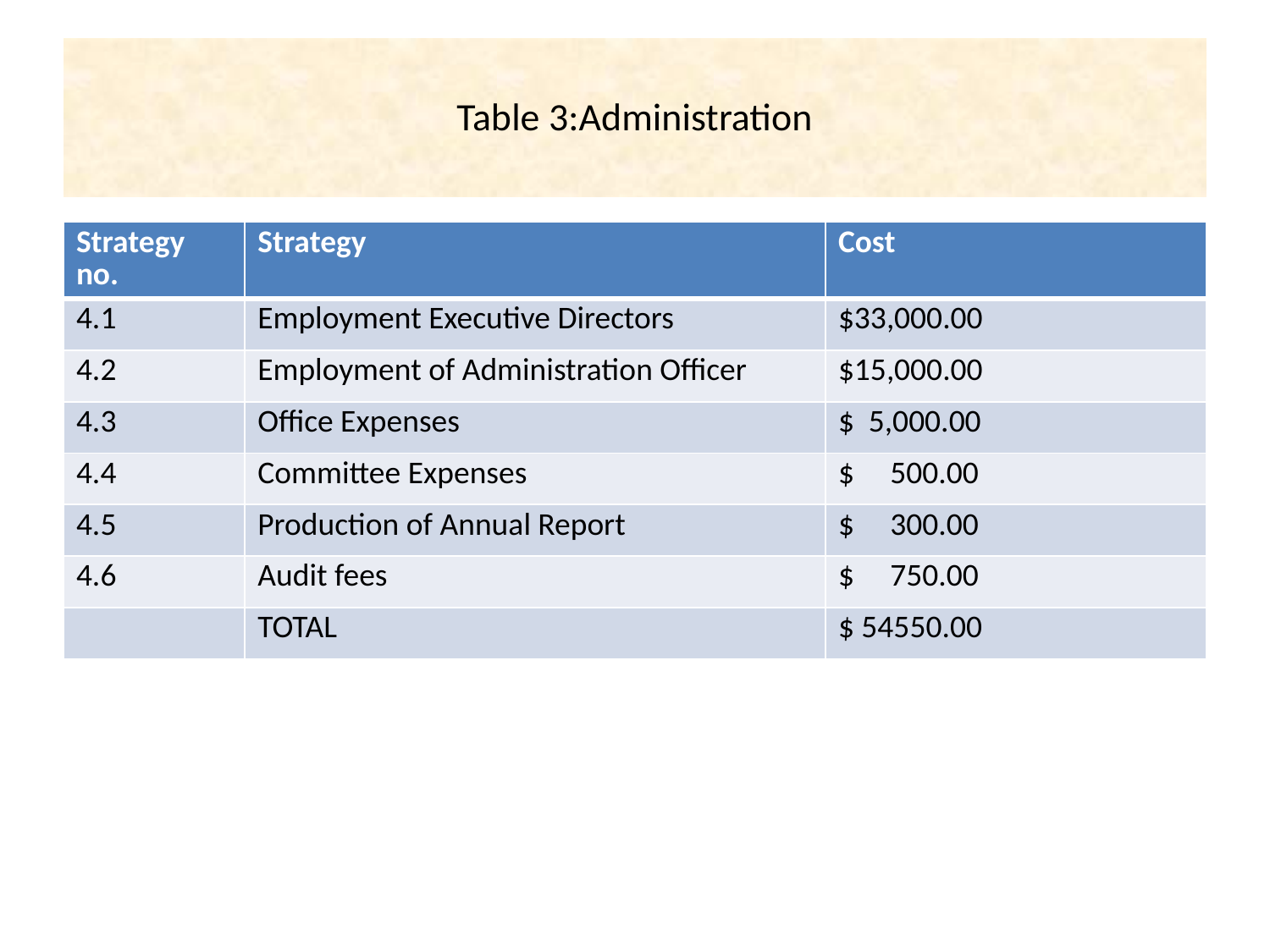

# Table 3:Administration
| Strategy no. | Strategy | Cost |
| --- | --- | --- |
| 4.1 | Employment Executive Directors | $33,000.00 |
| 4.2 | Employment of Administration Officer | $15,000.00 |
| 4.3 | Office Expenses | $ 5,000.00 |
| 4.4 | Committee Expenses | $ 500.00 |
| 4.5 | Production of Annual Report | $ 300.00 |
| 4.6 | Audit fees | $ 750.00 |
|  | TOTAL | $ 54550.00 |